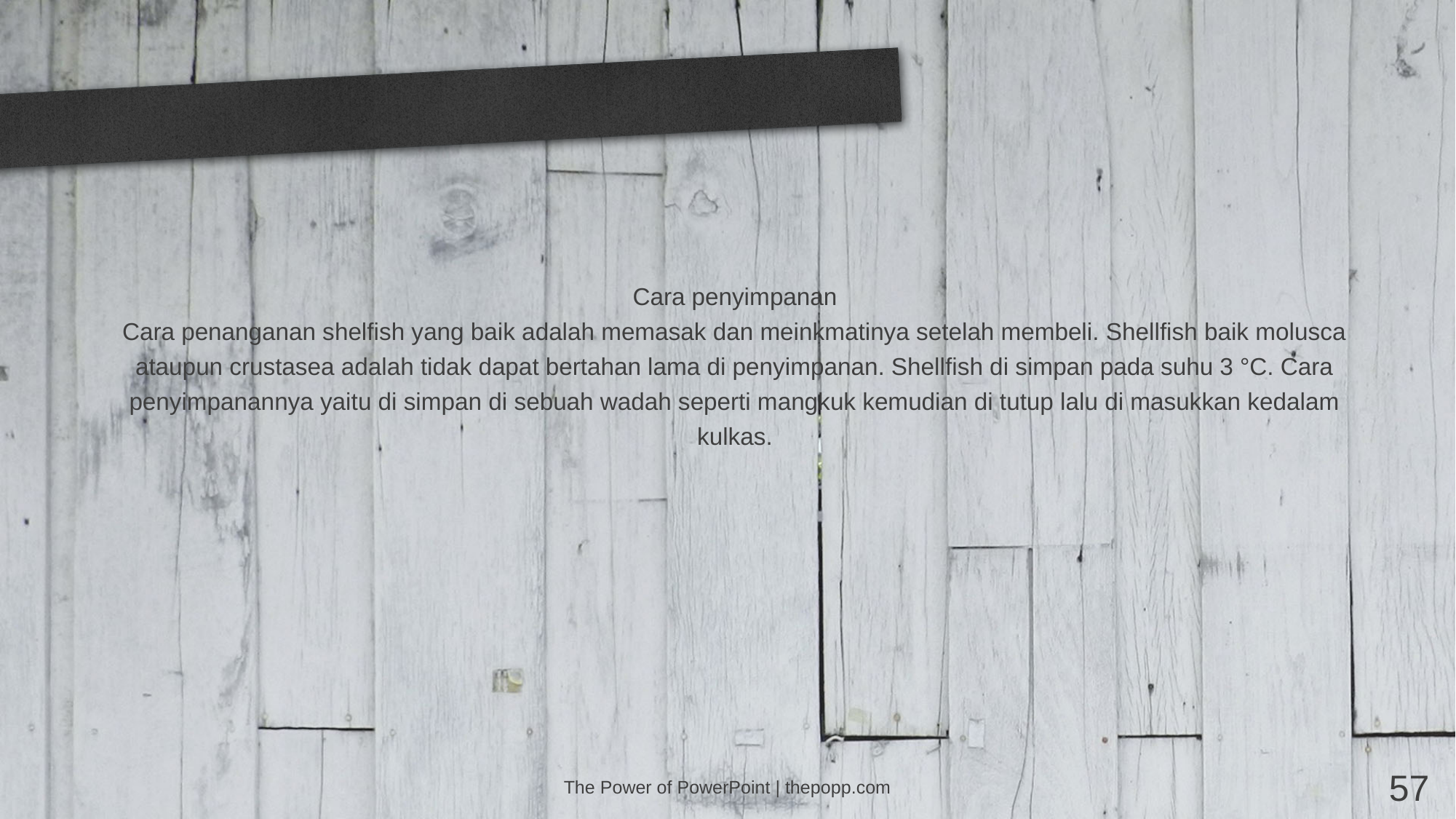

#
Cara penyimpanan
Cara penanganan shelfish yang baik adalah memasak dan meinkmatinya setelah membeli. Shellfish baik molusca ataupun crustasea adalah tidak dapat bertahan lama di penyimpanan. Shellfish di simpan pada suhu 3 °C. Cara penyimpanannya yaitu di simpan di sebuah wadah seperti mangkuk kemudian di tutup lalu di masukkan kedalam kulkas.

The Power of PowerPoint | thepopp.com
57